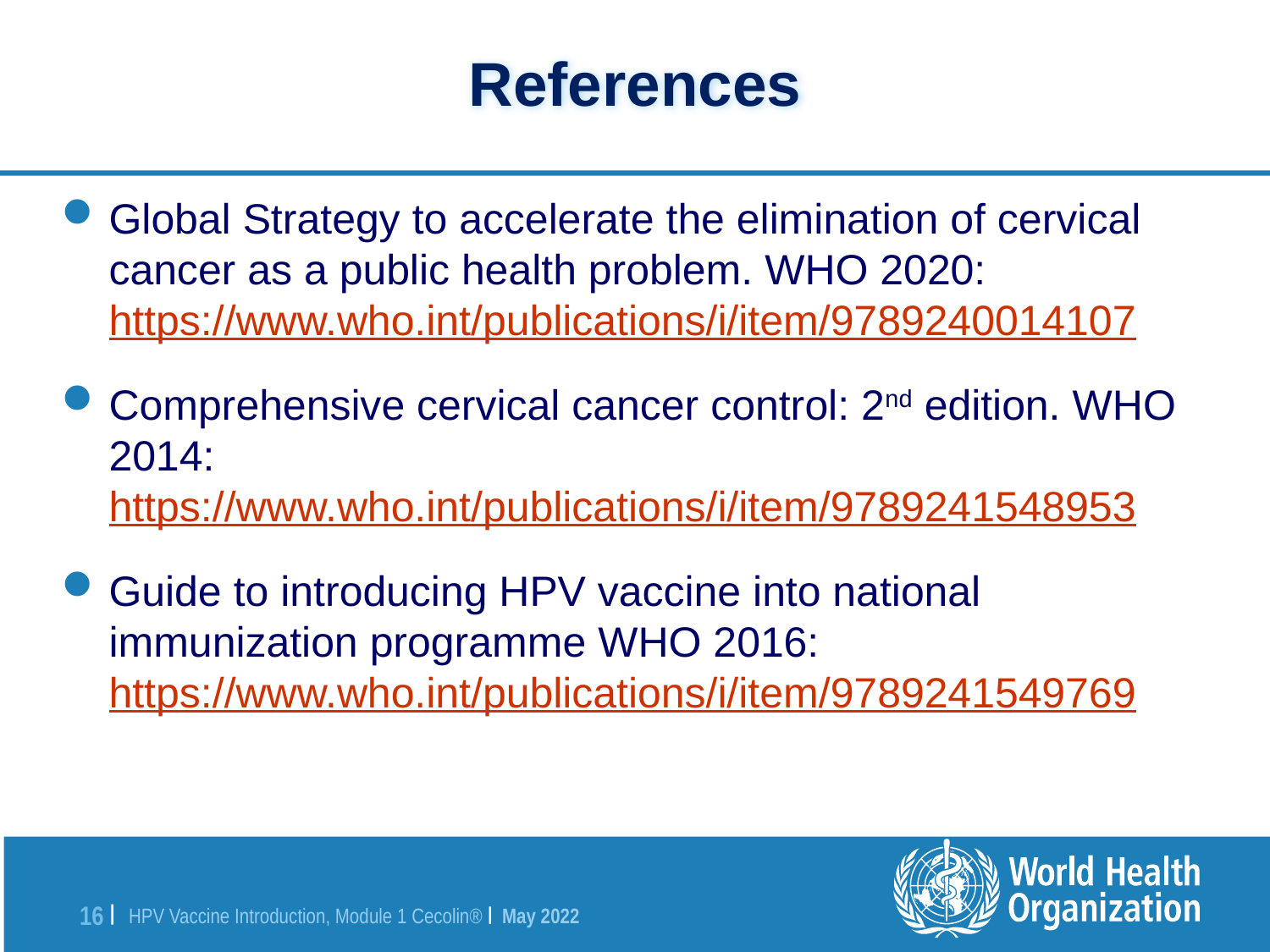

# References
Global Strategy to accelerate the elimination of cervical cancer as a public health problem. WHO 2020: https://www.who.int/publications/i/item/9789240014107
Comprehensive cervical cancer control: 2nd edition. WHO 2014: https://www.who.int/publications/i/item/9789241548953
Guide to introducing HPV vaccine into national immunization programme WHO 2016: https://www.who.int/publications/i/item/9789241549769